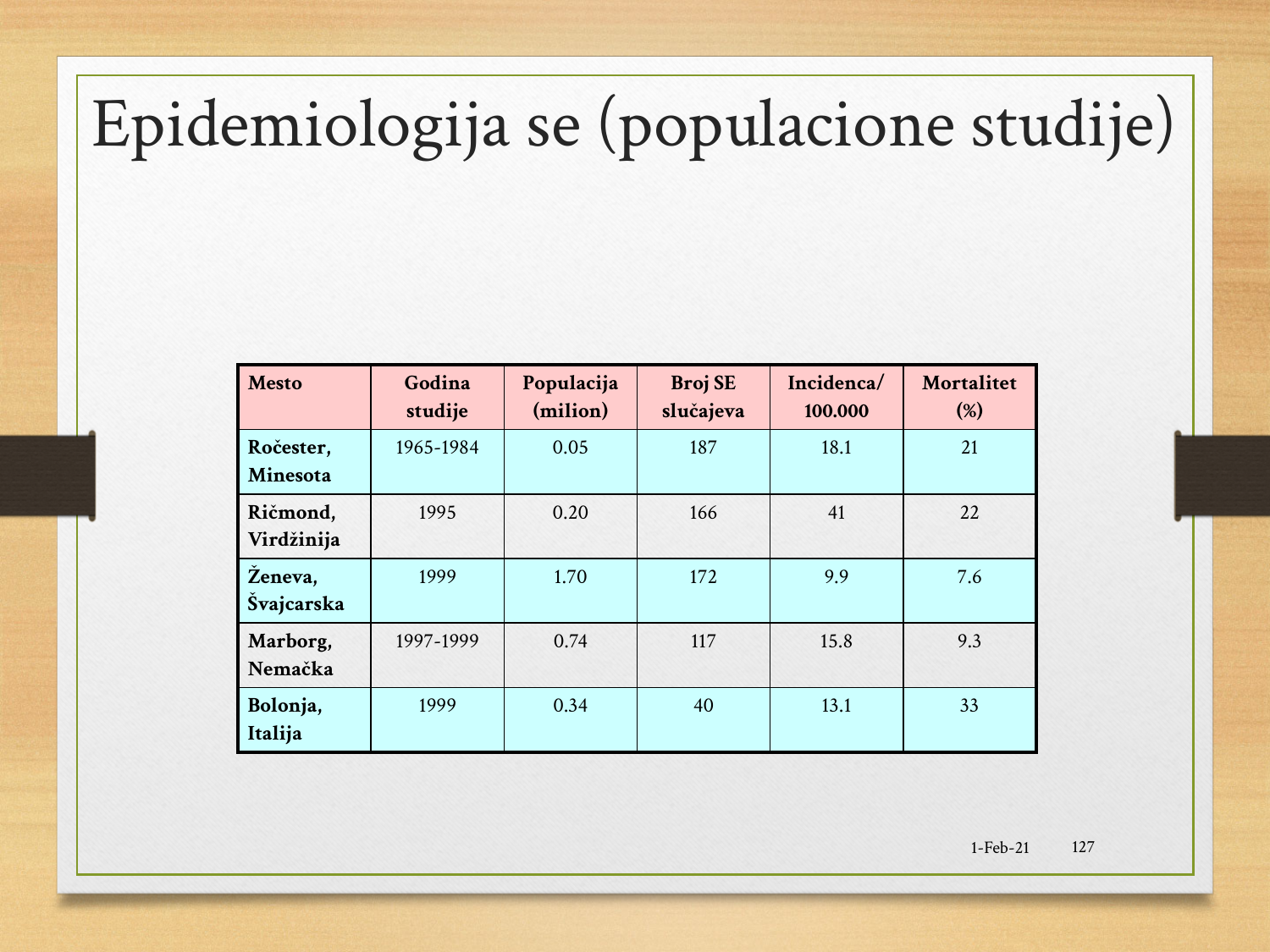

# Epidemiologija se (populacione studije)
| Mesto | Godina studije | Populacija (milion) | Broj SE slučajeva | Incidenca/ 100.000 | Mortalitet (%) |
| --- | --- | --- | --- | --- | --- |
| Ročester, Minesota | 1965-1984 | 0.05 | 187 | 18.1 | 21 |
| Ričmond, Virdžinija | 1995 | 0.20 | 166 | 41 | 22 |
| Ženeva, Švajcarska | 1999 | 1.70 | 172 | 9.9 | 7.6 |
| Marborg, Nemačka | 1997-1999 | 0.74 | 117 | 15.8 | 9.3 |
| Bolonja, Italija | 1999 | 0.34 | 40 | 13.1 | 33 |
1-Feb-21
127